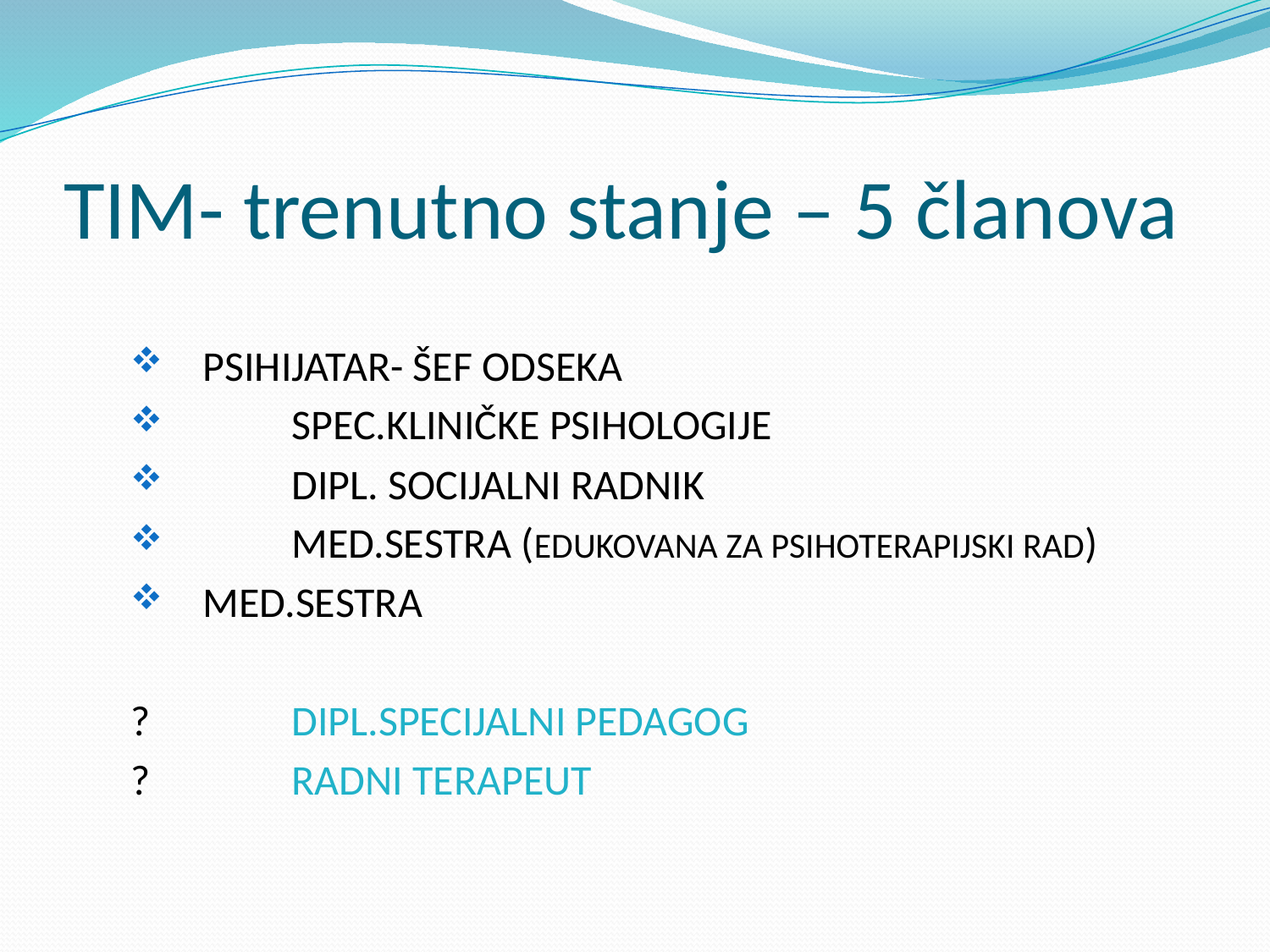

# TIM- trenutno stanje – 5 članova

    psihijatar- šef odseka
	spec.kliničke psihologije
	dipl. socijalni radnik
	med.sestra (EDUKOVANA za psihoterapijski rad)
    MED.SESTRA

?		Dipl.specijalni pedagog
?		RADNI TERAPEUT